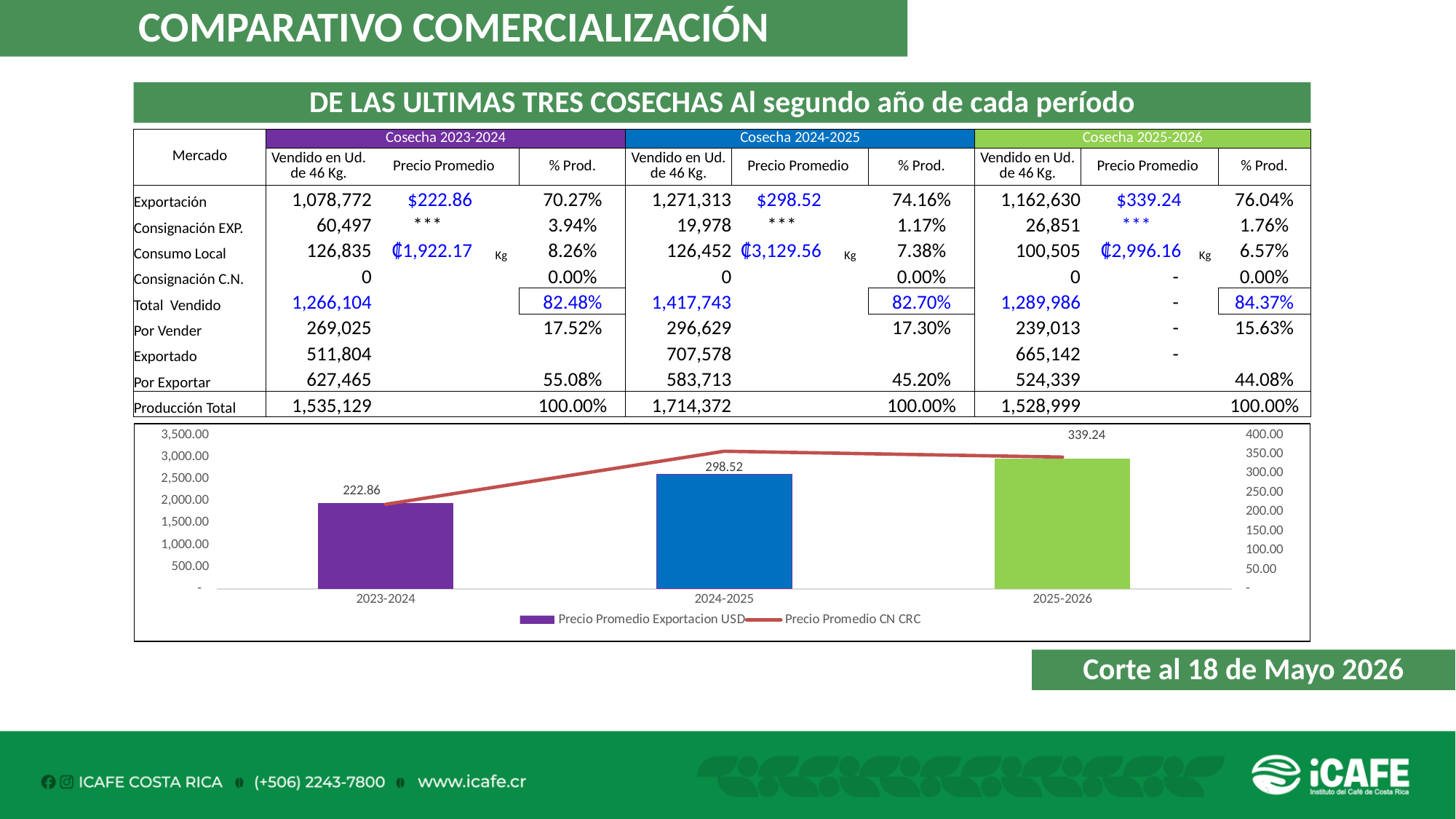

COMPARATIVO COMERCIALIZACIÓN
DE LAS ULTIMAS TRES COSECHAS Al segundo año de cada período
| Mercado | Cosecha 2023-2024 |  |  |  | Cosecha 2024-2025 |  |  |  | Cosecha 2025-2026 |  |  |  |
| --- | --- | --- | --- | --- | --- | --- | --- | --- | --- | --- | --- | --- |
|  | Vendido en Ud. de 46 Kg. | Precio Promedio |  | % Prod. | Vendido en Ud. de 46 Kg. | Precio Promedio |  | % Prod. | Vendido en Ud. de 46 Kg. | Precio Promedio |  | % Prod. |
| Exportación | 1,078,772 | $222.86 |  | 70.27% | 1,271,313 | $298.52 |  | 74.16% | 1,162,630 | $339.24 |  | 76.04% |
| Consignación EXP. | 60,497 | \*\*\* |  | 3.94% | 19,978 | \*\*\* |  | 1.17% | 26,851 | \*\*\* |  | 1.76% |
| Consumo Local | 126,835 | ₡1,922.17 | Kg | 8.26% | 126,452 | ₡3,129.56 | Kg | 7.38% | 100,505 | ₡2,996.16 | Kg | 6.57% |
| Consignación C.N. | 0 |  |  | 0.00% | 0 |  |  | 0.00% | 0 | - |  | 0.00% |
| Total Vendido | 1,266,104 |  |  | 82.48% | 1,417,743 |  |  | 82.70% | 1,289,986 | - |  | 84.37% |
| Por Vender | 269,025 |  |  | 17.52% | 296,629 |  |  | 17.30% | 239,013 | - |  | 15.63% |
| Exportado | 511,804 |  |  |  | 707,578 |  |  |  | 665,142 | - |  |  |
| Por Exportar | 627,465 |  |  | 55.08% | 583,713 |  |  | 45.20% | 524,339 |  |  | 44.08% |
| Producción Total | 1,535,129 |  |  | 100.00% | 1,714,372 |  |  | 100.00% | 1,528,999 |  |  | 100.00% |

### Chart

| Category | Precio Promedio Exportacion USD | Precio Promedio CN CRC |
|---|---|---|
| 2023-2024 | 222.86 | 1922.17 |
|  2024-2025  | 298.52 | 3129.56 |
|  2025-2026  | 339.24 | 2996.16 |
Corte al 18 de Mayo 2026